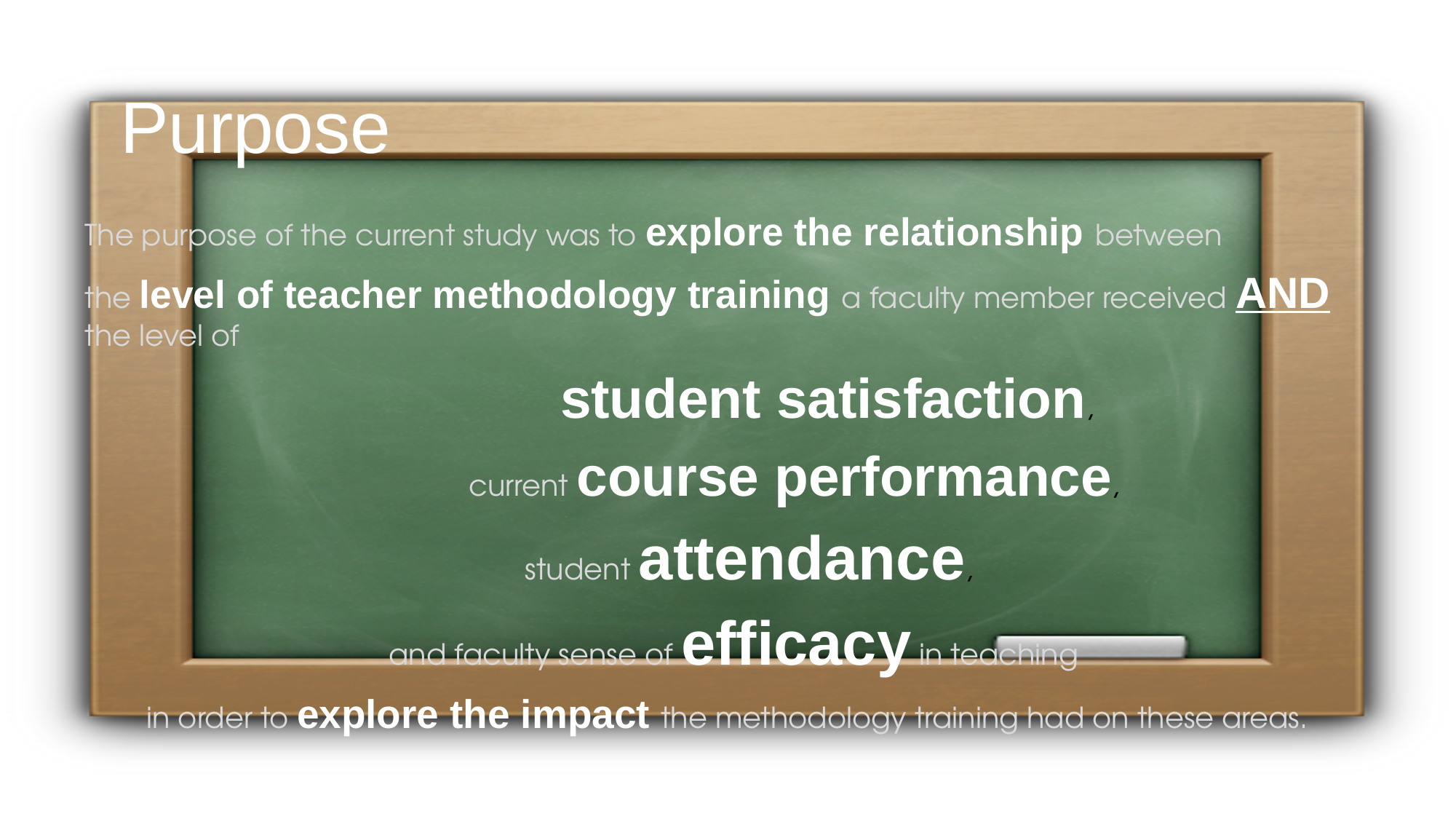

# Purpose
The purpose of the current study was to explore the relationship between
the level of teacher methodology training a faculty member received AND the level of
                                       student satisfaction,
                                                current course performance,
                                                       student attendance,
                                      and faculty sense of efficacy in teaching
 in order to explore the impact the methodology training had on these areas.